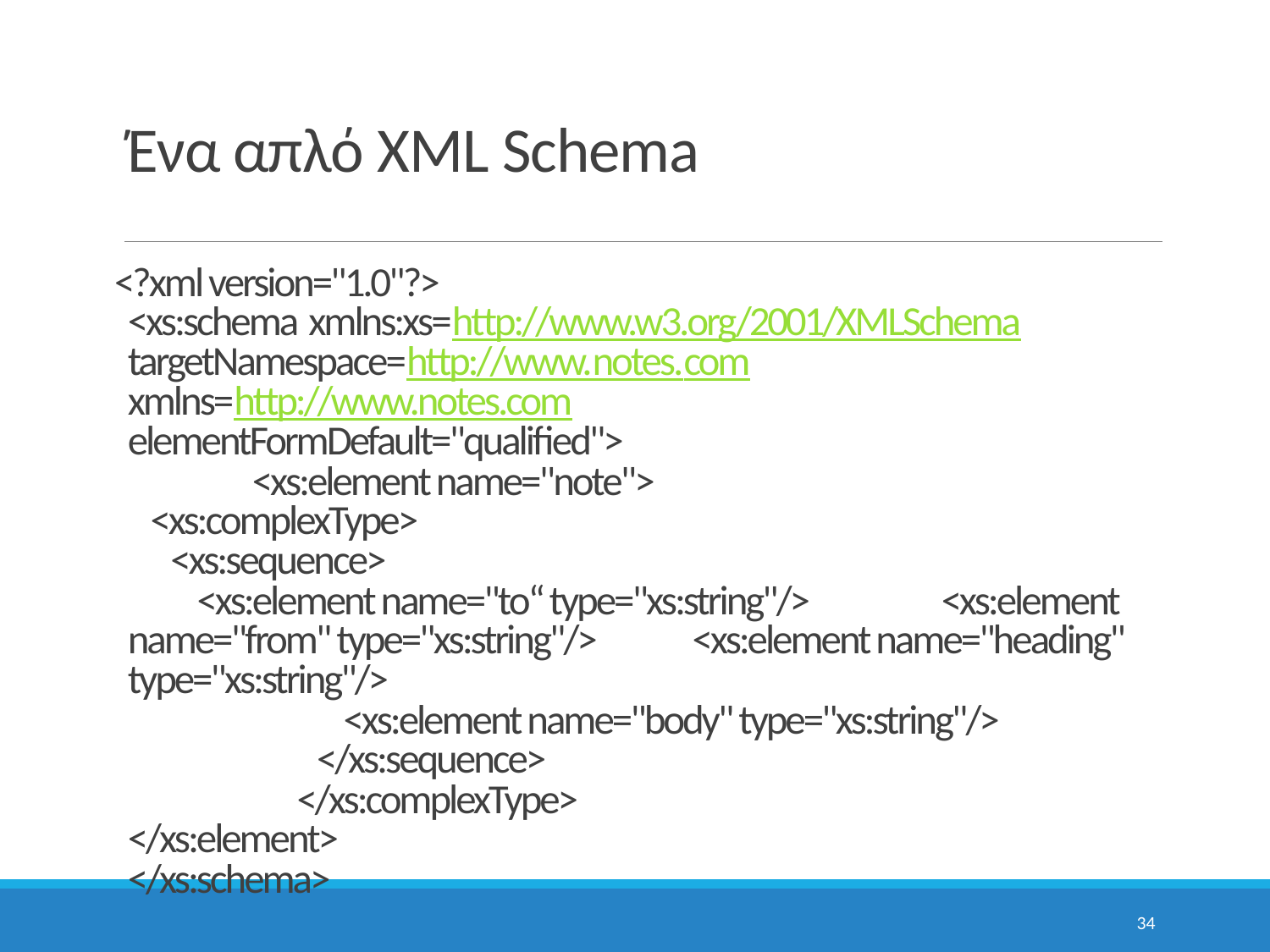

# Ένα απλό XML Schema
<?xml version="1.0"?>
	<xs:schema xmlns:xs=http://www.w3.org/2001/XMLSchema
		targetNamespace=http://www.notes.com
		xmlns=http://www.notes.com
		elementFormDefault="qualified">
          	<xs:element name="note">
		   <xs:complexType>
		      <xs:sequence>
		          <xs:element name="to“ type="xs:string"/>				          <xs:element name="from" type="xs:string"/>				          <xs:element name="heading" type="xs:string"/>
                                  <xs:element name="body" type="xs:string"/>
                              </xs:sequence>
                           </xs:complexType>
		</xs:element>
	</xs:schema>
34